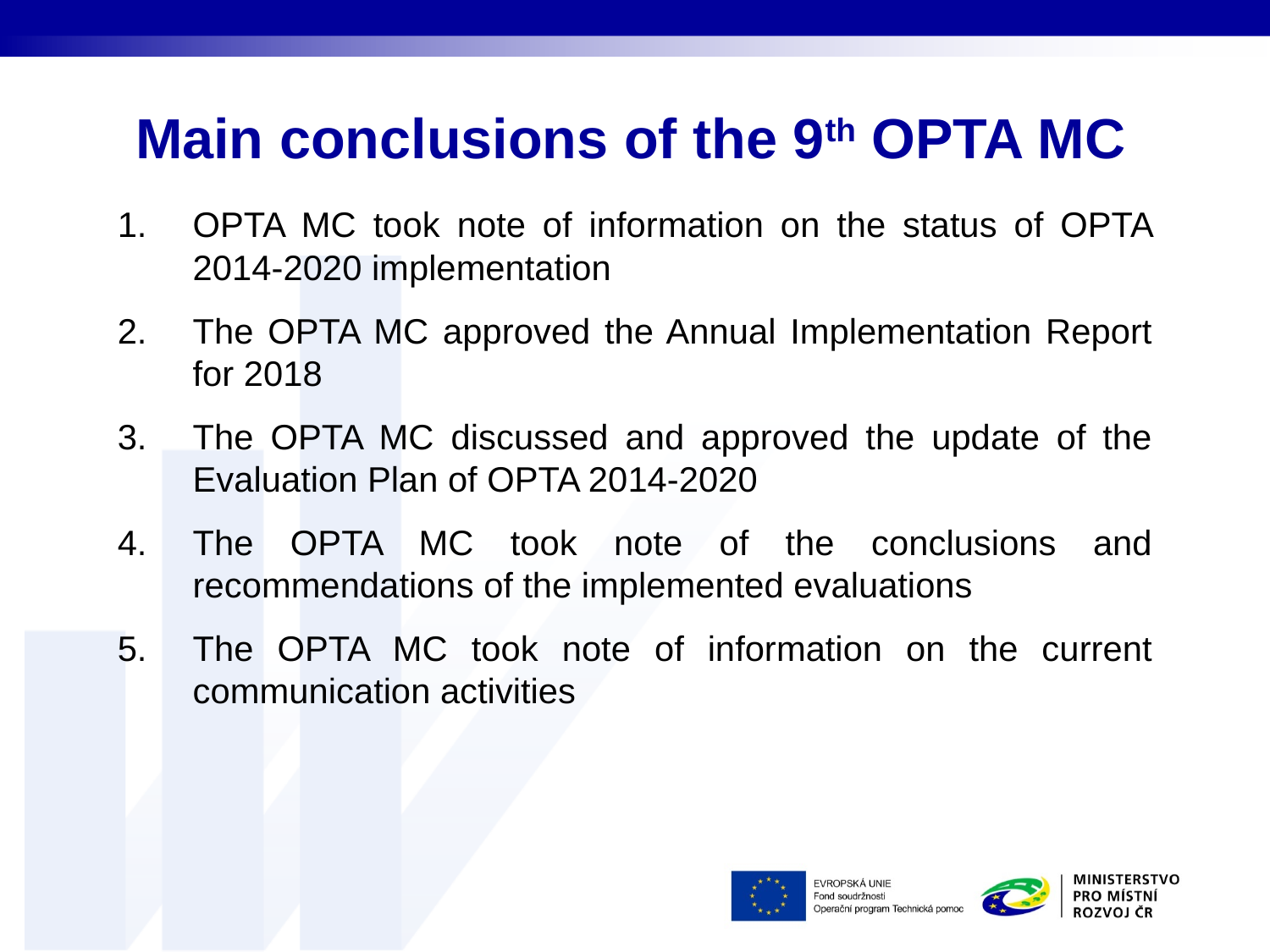

# Main conclusions of the 9th OPTA MC
OPTA MC took note of information on the status of OPTA 2014-2020 implementation
The OPTA MC approved the Annual Implementation Report for 2018
The OPTA MC discussed and approved the update of the Evaluation Plan of OPTA 2014-2020
The OPTA MC took note of the conclusions and recommendations of the implemented evaluations
The OPTA MC took note of information on the current communication activities